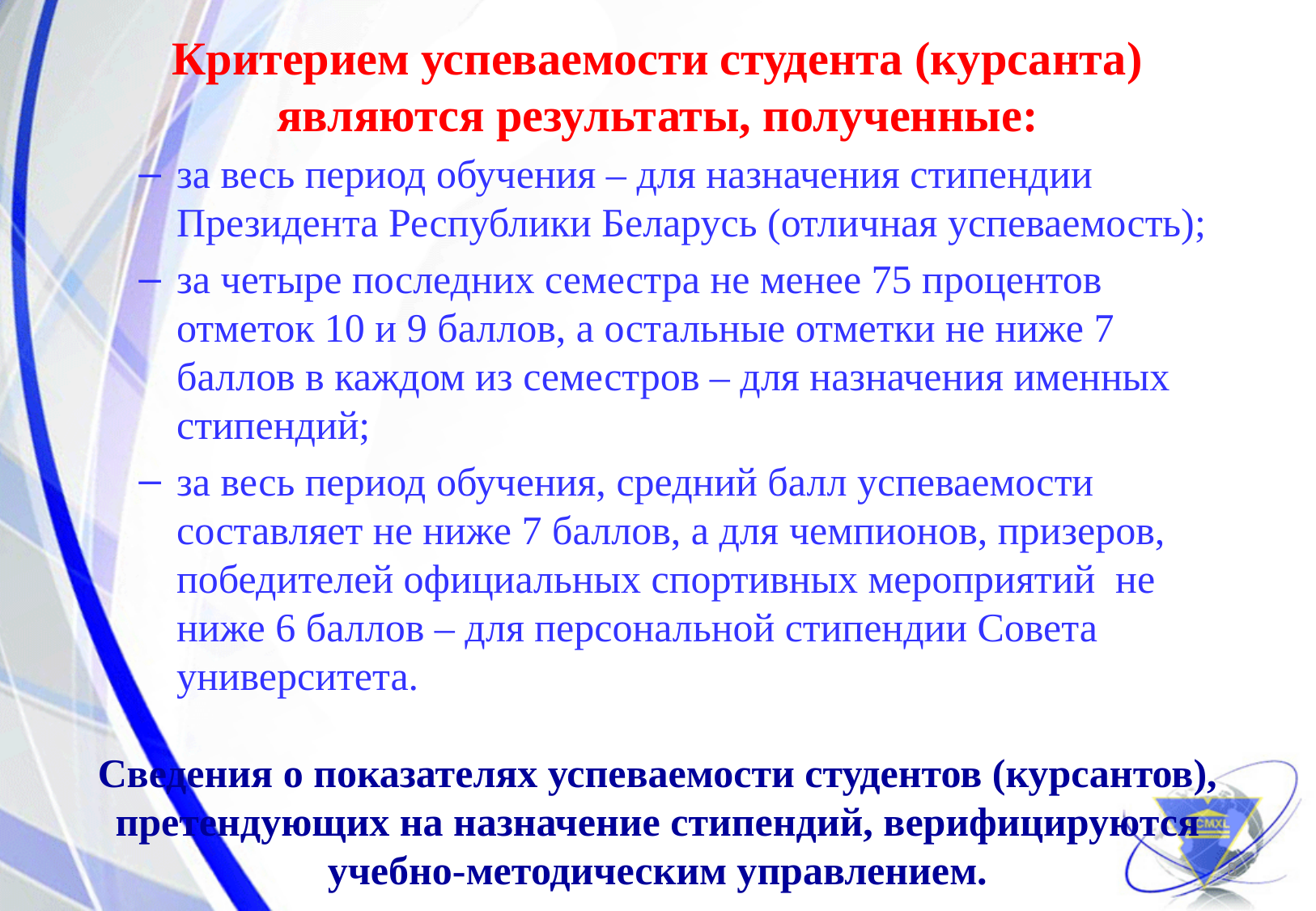

# Критерием успеваемости студента (курсанта) являются результаты, полученные:
за весь период обучения – для назначения стипендии Президента Республики Беларусь (отличная успеваемость);
за четыре последних семестра не менее 75 процентов отметок 10 и 9 баллов, а остальные отметки не ниже 7 баллов в каждом из семестров – для назначения именных стипендий;
за весь период обучения, средний балл успеваемости составляет не ниже 7 баллов, а для чемпионов, призеров, победителей официальных спортивных мероприятий  не ниже 6 баллов – для персональной стипендии Совета университета.

Сведения о показателях успеваемости студентов (курсантов), претендующих на назначение стипендий, верифицируются учебно-методическим управлением.

8